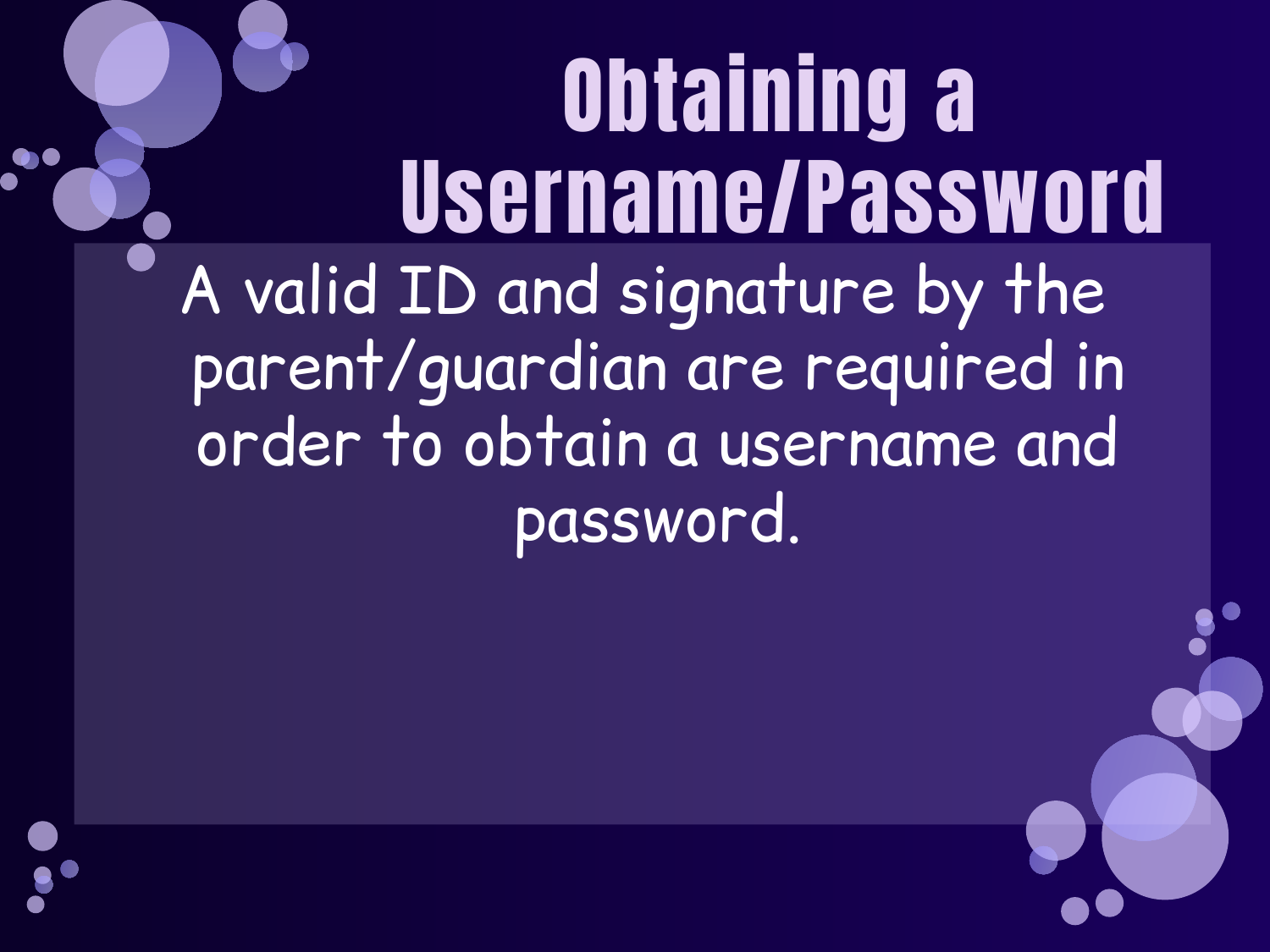

# Obtaining a Username/Password
A valid ID and signature by the parent/guardian are required in order to obtain a username and password.